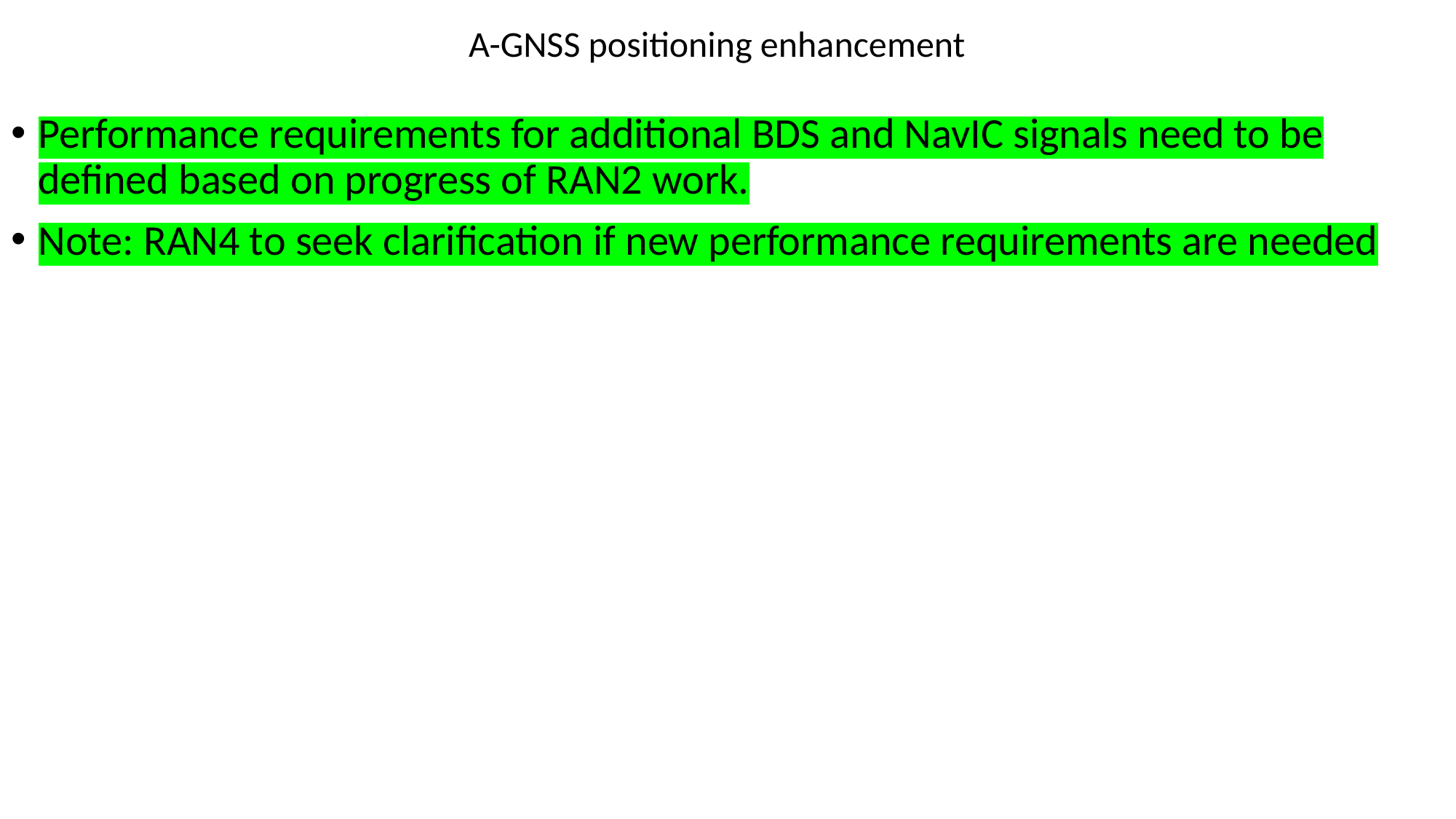

# A-GNSS positioning enhancement
Performance requirements for additional BDS and NavIC signals need to be defined based on progress of RAN2 work.
Note: RAN4 to seek clarification if new performance requirements are needed